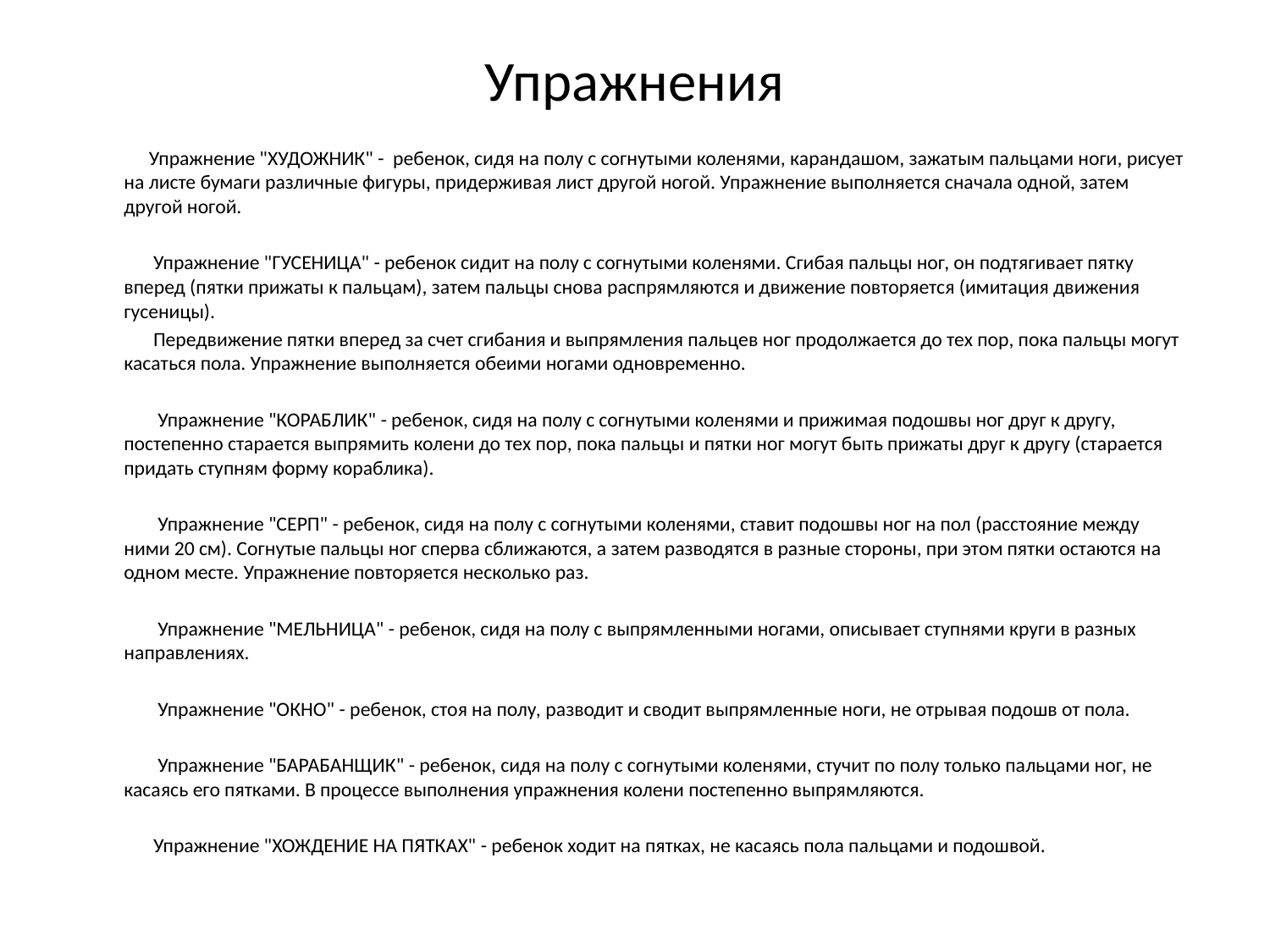

# Упражнения
               Упражнение "ХУДОЖНИК" -  ребенок, сидя на полу с согнутыми коленями, карандашом, зажатым пальцами ноги, рисует на листе бумаги различные фигуры, придерживая лист другой ногой. Упражнение выполняется сначала одной, затем другой ногой.

                Упражнение "ГУСЕНИЦА" - ребенок сидит на полу с согнутыми коленями. Сгибая пальцы ног, он подтягивает пятку вперед (пятки прижаты к пальцам), затем пальцы снова распрямляются и движение повторяется (имитация движения гусеницы).
                Передвижение пятки вперед за счет сгибания и выпрямления пальцев ног продолжается до тех пор, пока пальцы могут касаться пола. Упражнение выполняется обеими ногами одновременно.

                 Упражнение "КОРАБЛИК" - ребенок, сидя на полу с согнутыми коленями и прижимая подошвы ног друг к другу, постепенно старается выпрямить колени до тех пор, пока пальцы и пятки ног могут быть прижаты друг к другу (старается придать ступням форму кораблика).

                 Упражнение "СЕРП" - ребенок, сидя на полу с согнутыми коленями, ставит подошвы ног на пол (расстояние между ними 20 см). Согнутые пальцы ног сперва сближаются, а затем разводятся в разные стороны, при этом пятки остаются на одном месте. Упражнение повторяется несколько раз.

                 Упражнение "МЕЛЬНИЦА" - ребенок, сидя на полу с выпрямленными ногами, описывает ступнями круги в разных направлениях.

                 Упражнение "ОКНО" - ребенок, стоя на полу, разводит и сводит выпрямленные ноги, не отрывая подошв от пола.

                 Упражнение "БАРАБАНЩИК" - ребенок, сидя на полу с согнутыми коленями, стучит по полу только пальцами ног, не касаясь его пятками. В процессе выполнения упражнения колени постепенно выпрямляются.

                Упражнение "ХОЖДЕНИЕ НА ПЯТКАХ" - ребенок ходит на пятках, не касаясь пола пальцами и подошвой.